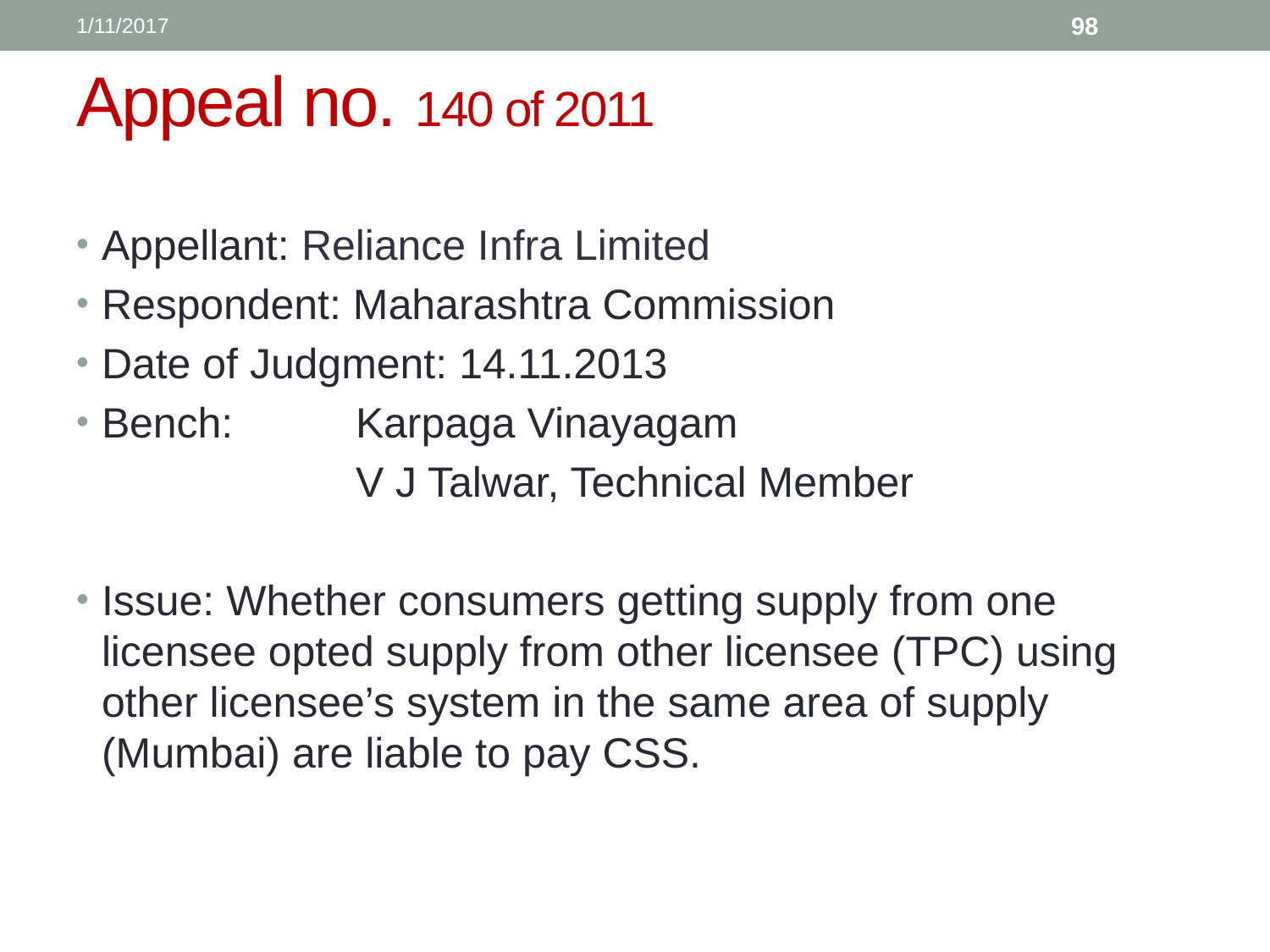

1/11/2017
98
# Appeal no. 140 of 2011
Appellant: Reliance Infra Limited
Respondent: Maharashtra Commission
Date of Judgment: 14.11.2013
Bench: 	Karpaga Vinayagam
			V J Talwar, Technical Member

Issue: Whether consumers getting supply from one licensee opted supply from other licensee (TPC) using other licensee’s system in the same area of supply (Mumbai) are liable to pay CSS.